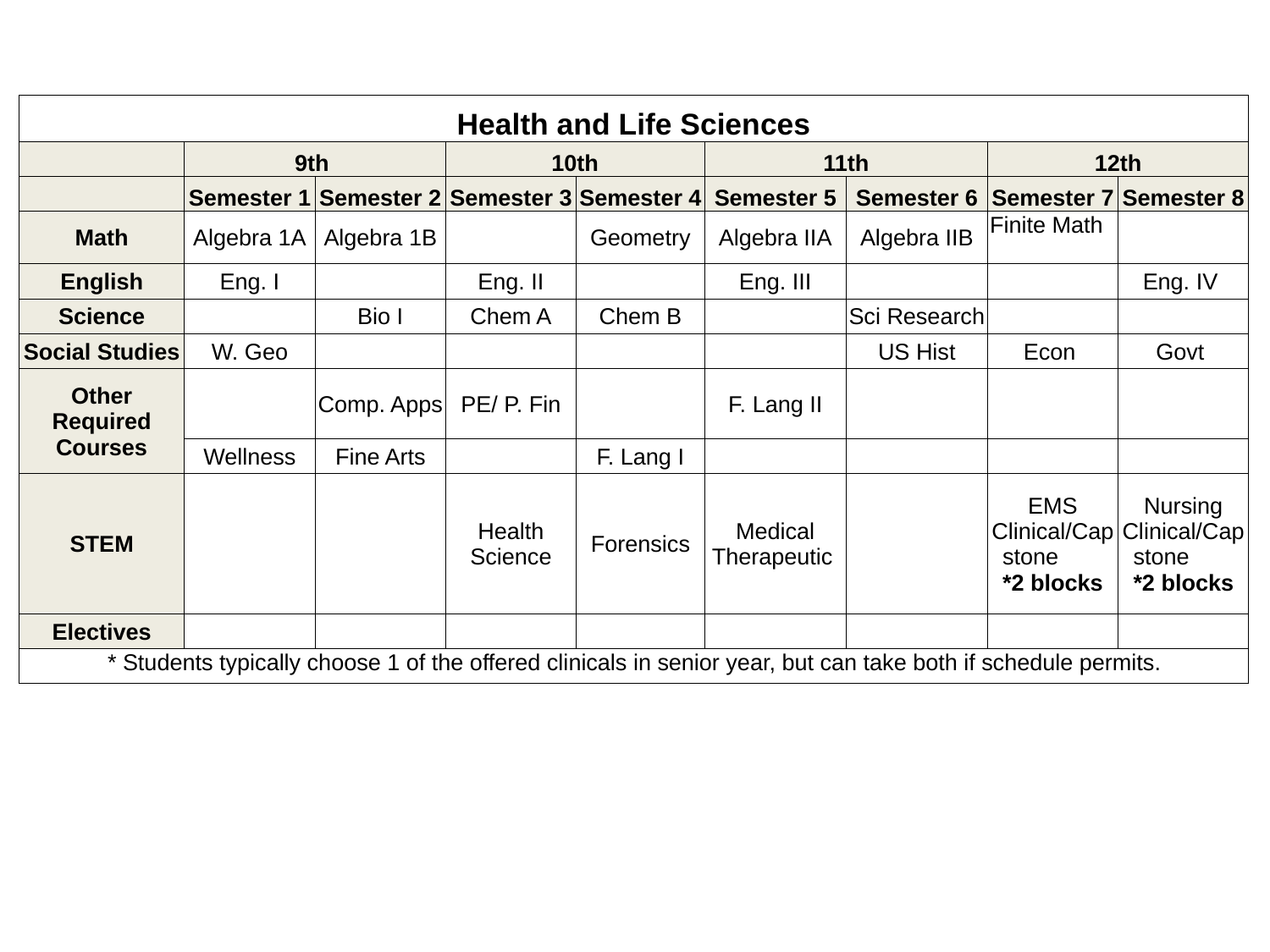

| Health and Life Sciences |  |  |  |  |  |  |  |  |
| --- | --- | --- | --- | --- | --- | --- | --- | --- |
|  | 9th |  | 10th |  | 11th |  | 12th |  |
|  | Semester 1 | Semester 2 | Semester 3 | Semester 4 | Semester 5 | Semester 6 | Semester 7 | Semester 8 |
| Math | Algebra 1A | Algebra 1B |  | Geometry | Algebra IIA | Algebra IIB | Finite Math |  |
| English | Eng. I |  | Eng. II |  | Eng. III |  |  | Eng. IV |
| Science |  | Bio I | Chem A | Chem B |  | Sci Research |  |  |
| Social Studies | W. Geo |  |  |  |  | US Hist | Econ | Govt |
| Other Required Courses |  | Comp. Apps | PE/ P. Fin |  | F. Lang II |  |  |  |
|  | Wellness | Fine Arts |  | F. Lang I |  |  |  |  |
| STEM |  |  | Health Science | Forensics | Medical Therapeutic |  | EMS Clinical/Capstone \*2 blocks | Nursing Clinical/Capstone \*2 blocks |
| Electives |  |  |  |  |  |  |  |  |
| \* Students typically choose 1 of the offered clinicals in senior year, but can take both if schedule permits. |  |  |  |  |  |  |  |  |